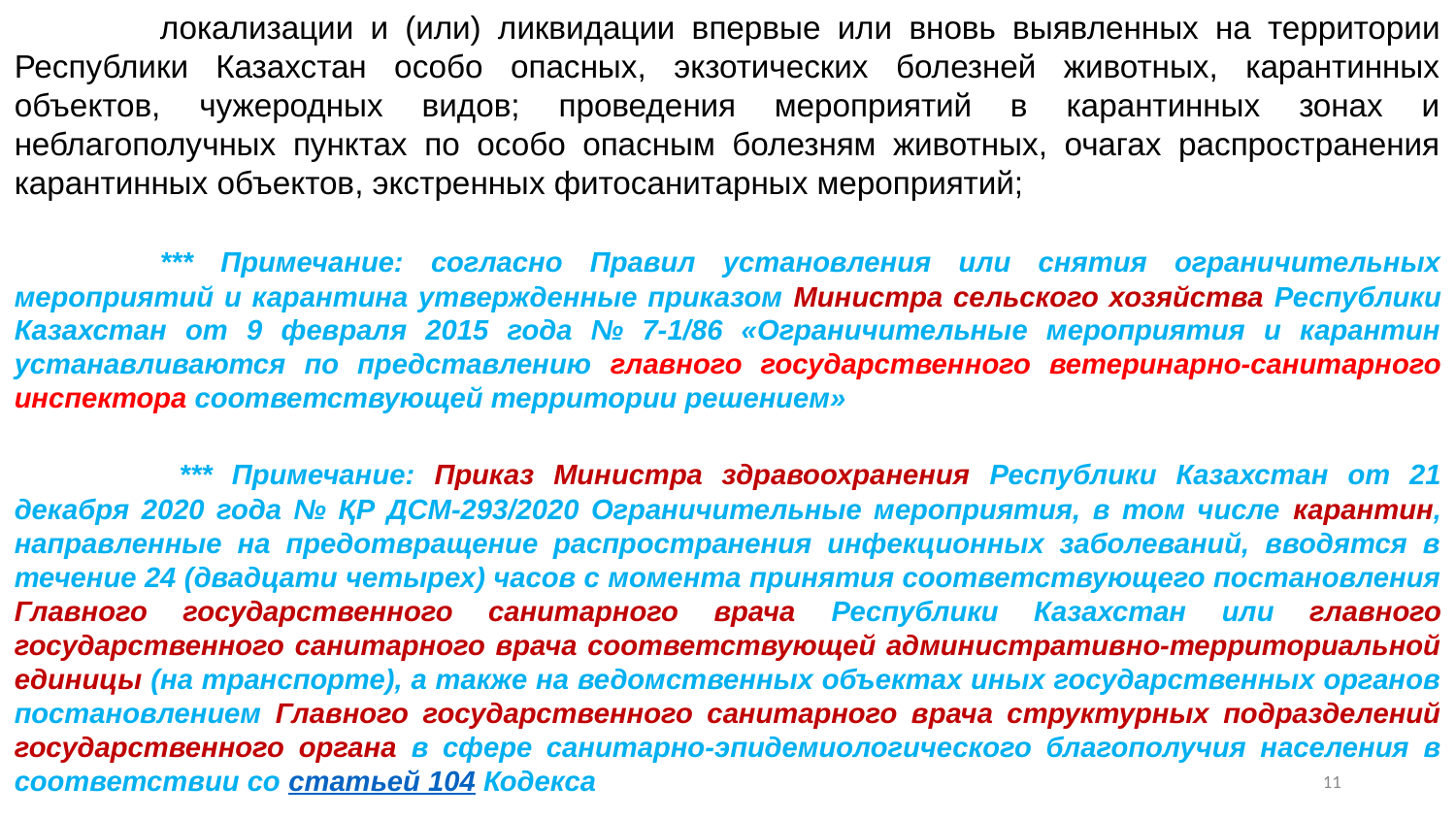

локализации и (или) ликвидации впервые или вновь выявленных на территории Республики Казахстан особо опасных, экзотических болезней животных, карантинных объектов, чужеродных видов; проведения мероприятий в карантинных зонах и неблагополучных пунктах по особо опасным болезням животных, очагах распространения карантинных объектов, экстренных фитосанитарных мероприятий;

	*** Примечание: согласно Правил установления или снятия ограничительных мероприятий и карантина утвержденные приказом Министра сельского хозяйства Республики Казахстан от 9 февраля 2015 года № 7-1/86 «Ограничительные мероприятия и карантин устанавливаются по представлению главного государственного ветеринарно-санитарного инспектора соответствующей территории решением»

	 *** Примечание: Приказ Министра здравоохранения Республики Казахстан от 21 декабря 2020 года № ҚР ДСМ-293/2020 Ограничительные мероприятия, в том числе карантин, направленные на предотвращение распространения инфекционных заболеваний, вводятся в течение 24 (двадцати четырех) часов с момента принятия соответствующего постановления Главного государственного санитарного врача Республики Казахстан или главного государственного санитарного врача соответствующей административно-территориальной единицы (на транспорте), а также на ведомственных объектах иных государственных органов постановлением Главного государственного санитарного врача структурных подразделений государственного органа в сфере санитарно-эпидемиологического благополучия населения в соответствии со статьей 104 Кодекса

11